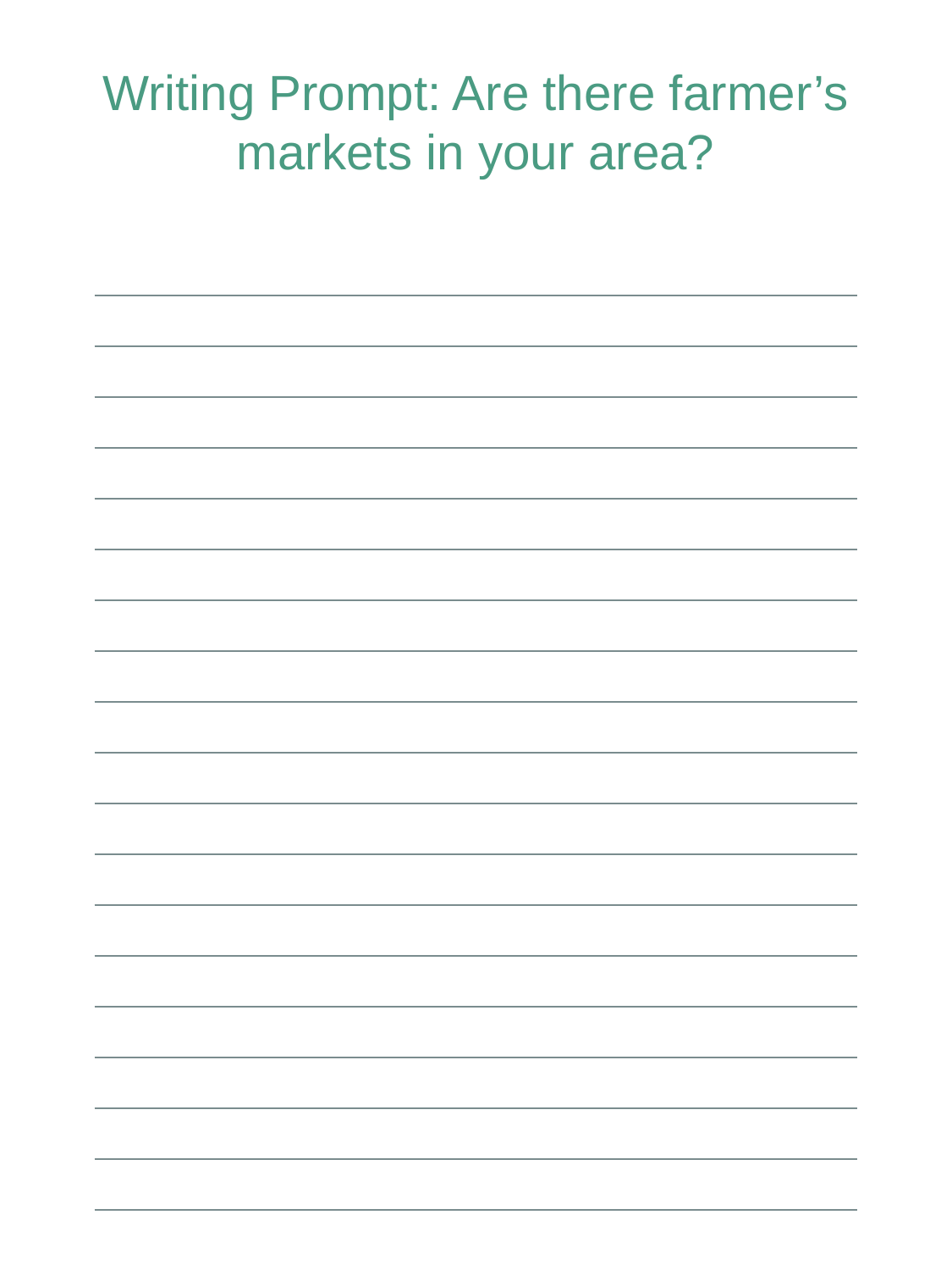

Writing Prompt: Are there farmer’s markets in your area?
|  |
| --- |
|  |
|  |
|  |
|  |
|  |
|  |
|  |
|  |
|  |
|  |
|  |
|  |
|  |
|  |
|  |
|  |
|  |